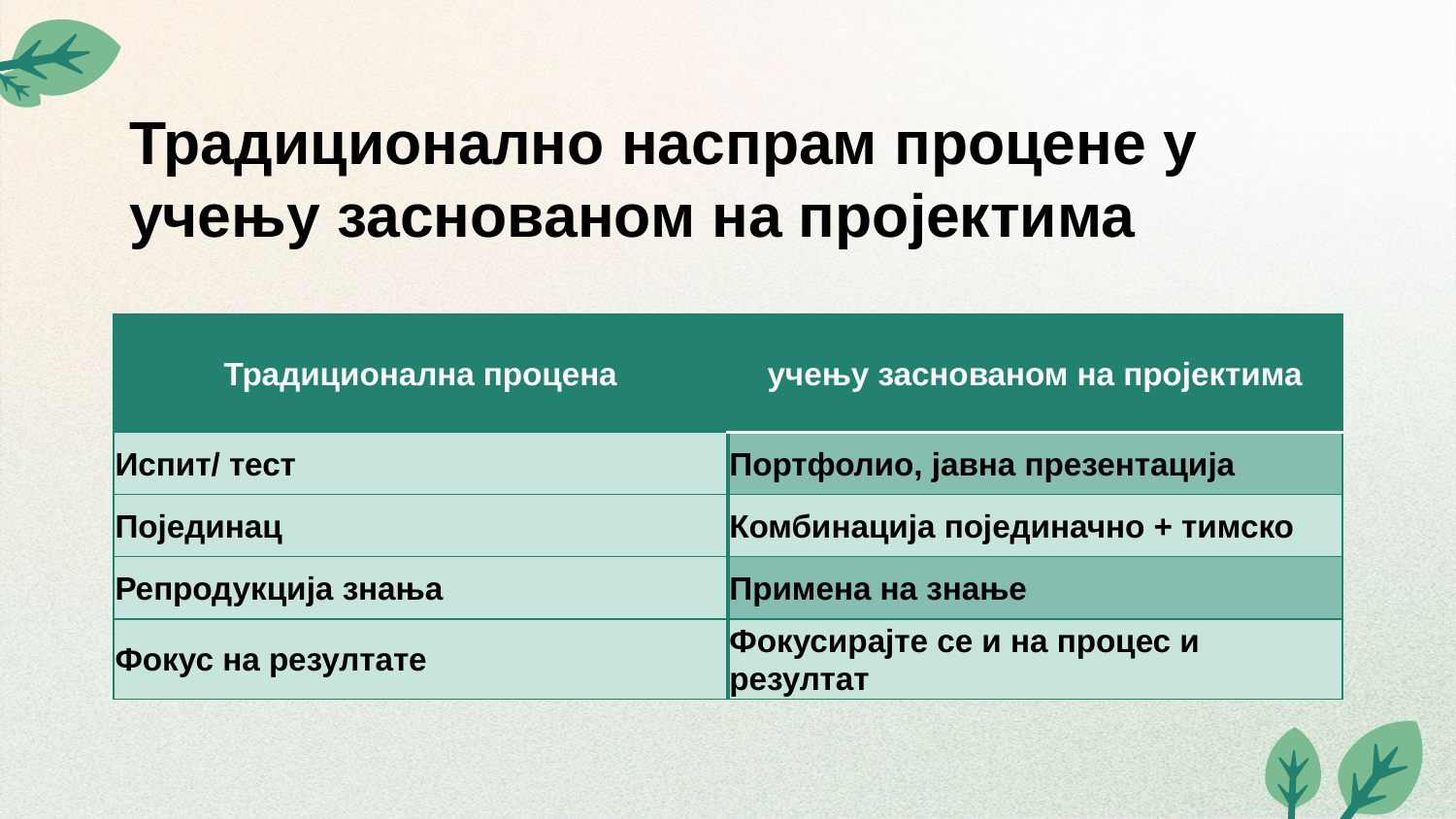

# Традиционално наспрам процене у учењу заснованом на пројектима
| Традиционална процена | учењу заснованом на пројектима |
| --- | --- |
| Испит/ тест | Портфолио, јавна презентација |
| Појединац | Комбинација појединачно + тимско |
| Репродукција знања | Примена на знање |
| Фокус на резултате | Фокусирајте се и на процес и резултат |